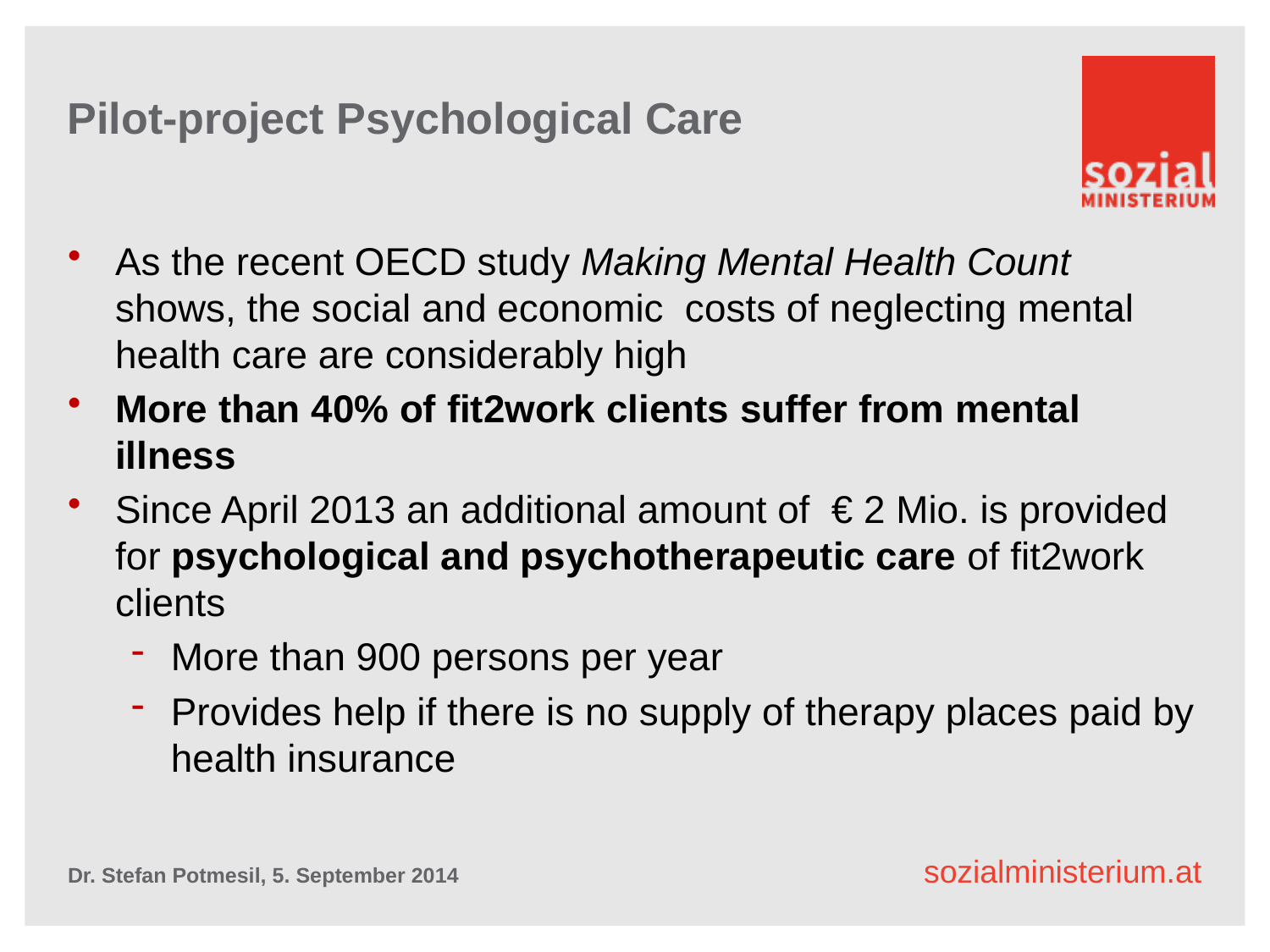

# Pilot-project Psychological Care

As the recent OECD study Making Mental Health Count shows, the social and economic  costs of neglecting mental health care are considerably high
More than 40% of fit2work clients suffer from mental illness
Since April 2013 an additional amount of  € 2 Mio. is provided for psychological and psychotherapeutic care of fit2work clients
More than 900 persons per year
Provides help if there is no supply of therapy places paid by health insurance
Dr. Stefan Potmesil, 5. September 2014